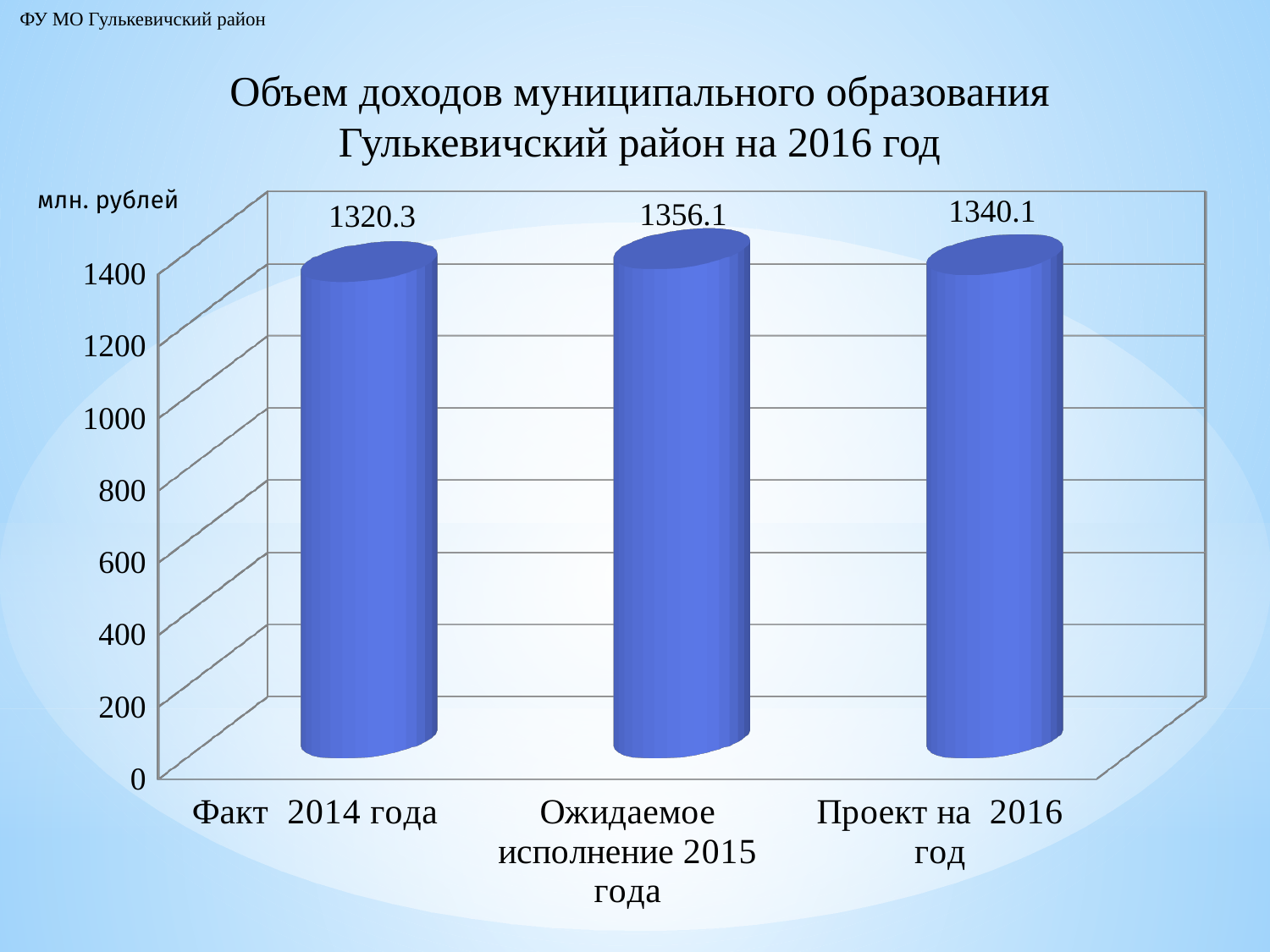

ФУ МО Гулькевичский район
# Объем доходов муниципального образования Гулькевичский район на 2016 год

[unsupported chart]

млн. рублей